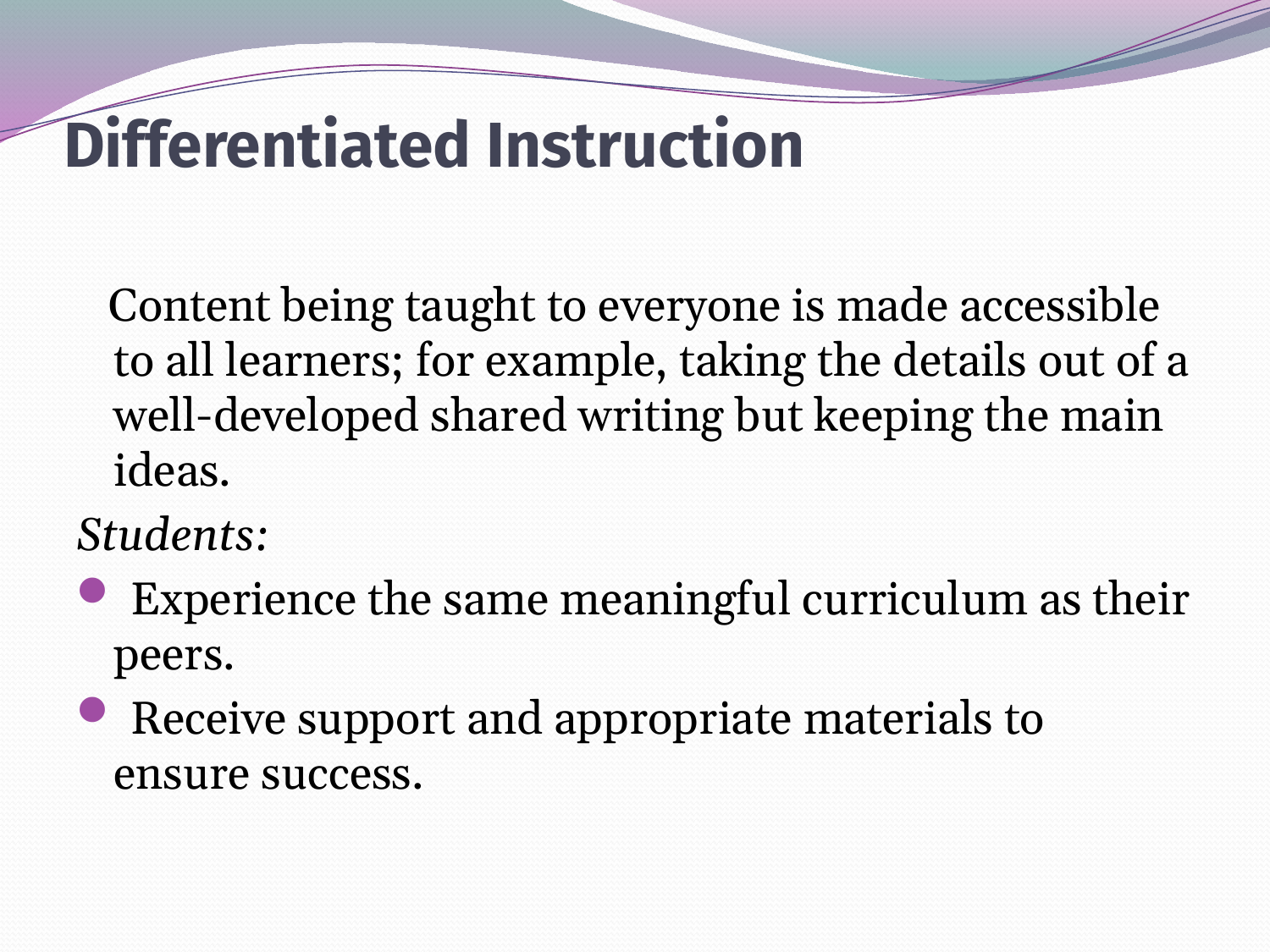

# Differentiated Instruction
   Content being taught to everyone is made accessible to all learners; for example, taking the details out of a well-developed shared writing but keeping the main ideas.
Students:
 Experience the same meaningful curriculum as their peers.
 Receive support and appropriate materials to ensure success.